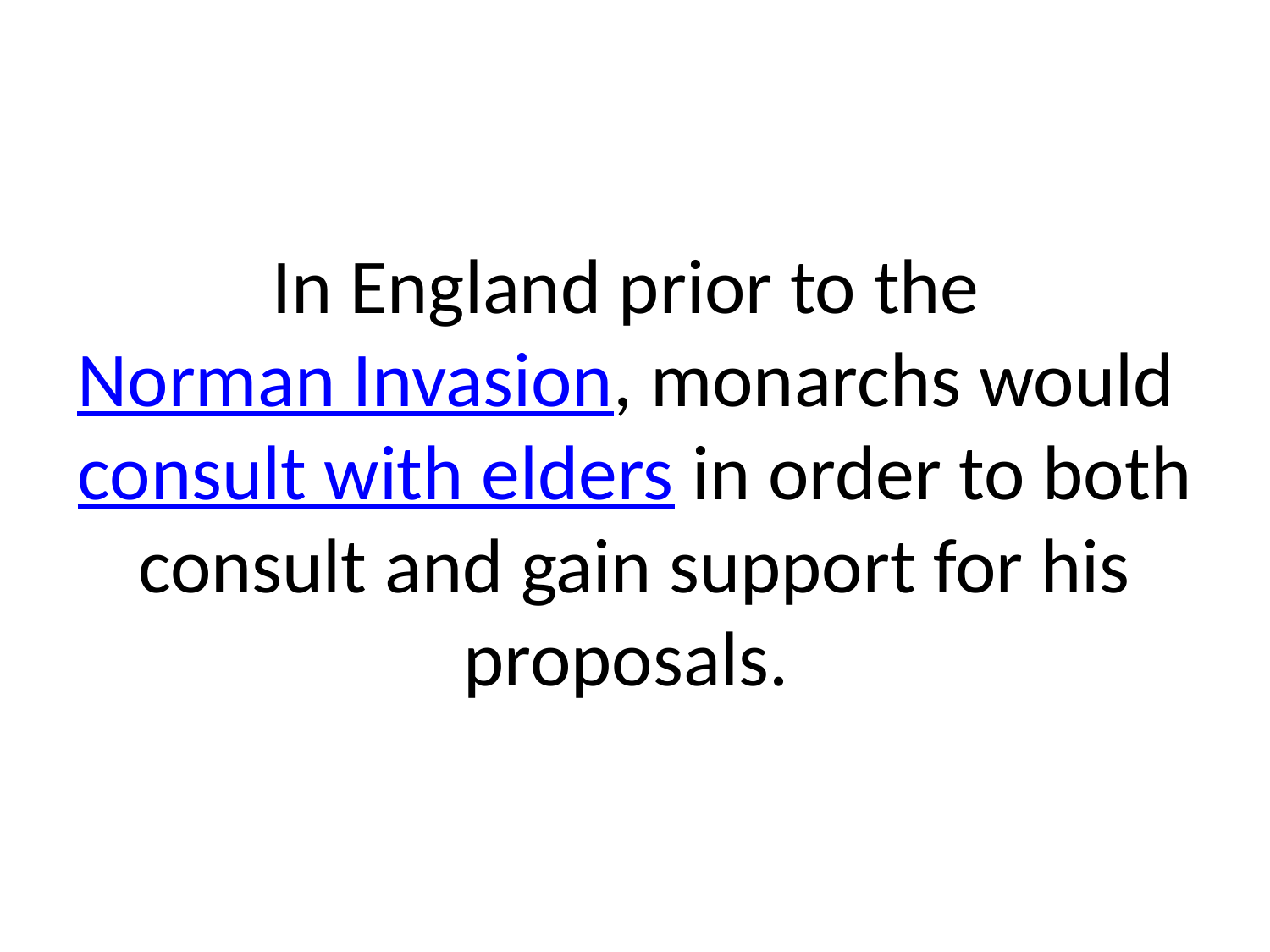

# In England prior to the Norman Invasion, monarchs would consult with elders in order to both consult and gain support for his proposals.